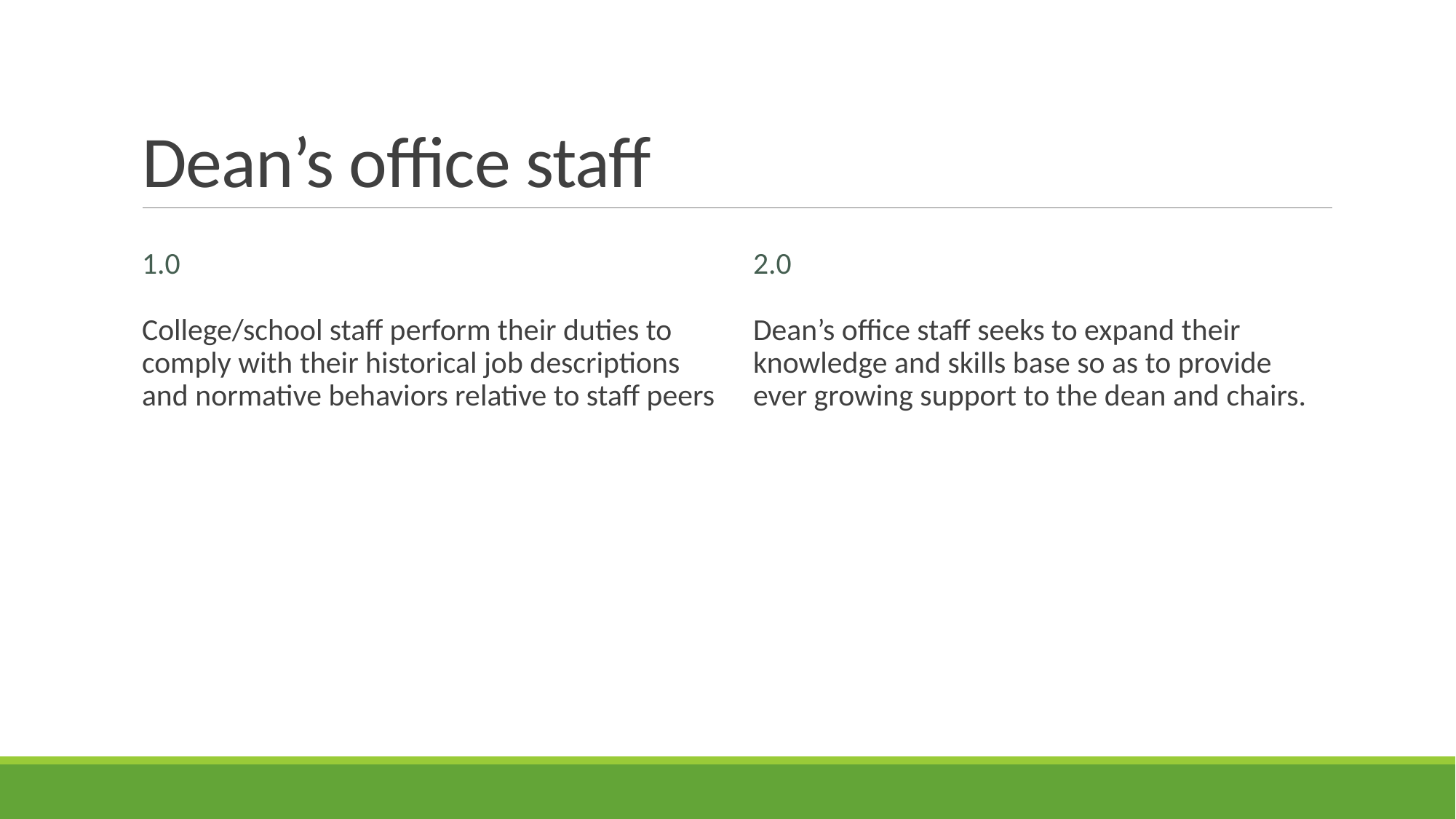

# Dean’s office staff
1.0
2.0
College/school staff perform their duties to comply with their historical job descriptions and normative behaviors relative to staff peers

Dean’s office staff seeks to expand their knowledge and skills base so as to provide ever growing support to the dean and chairs.